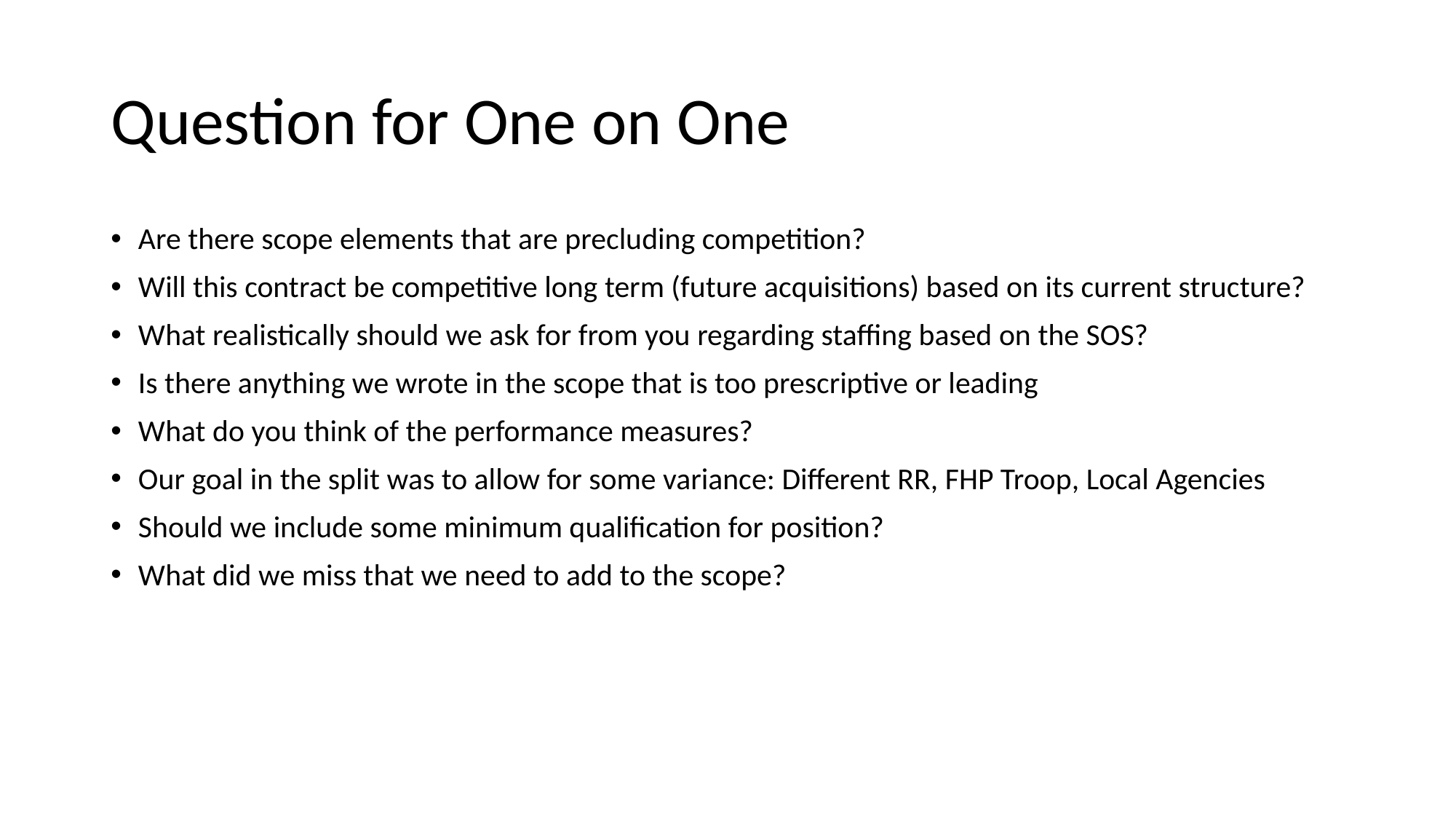

# Question for One on One
Are there scope elements that are precluding competition?
Will this contract be competitive long term (future acquisitions) based on its current structure?
What realistically should we ask for from you regarding staffing based on the SOS?
Is there anything we wrote in the scope that is too prescriptive or leading
What do you think of the performance measures?
Our goal in the split was to allow for some variance: Different RR, FHP Troop, Local Agencies
Should we include some minimum qualification for position?
What did we miss that we need to add to the scope?